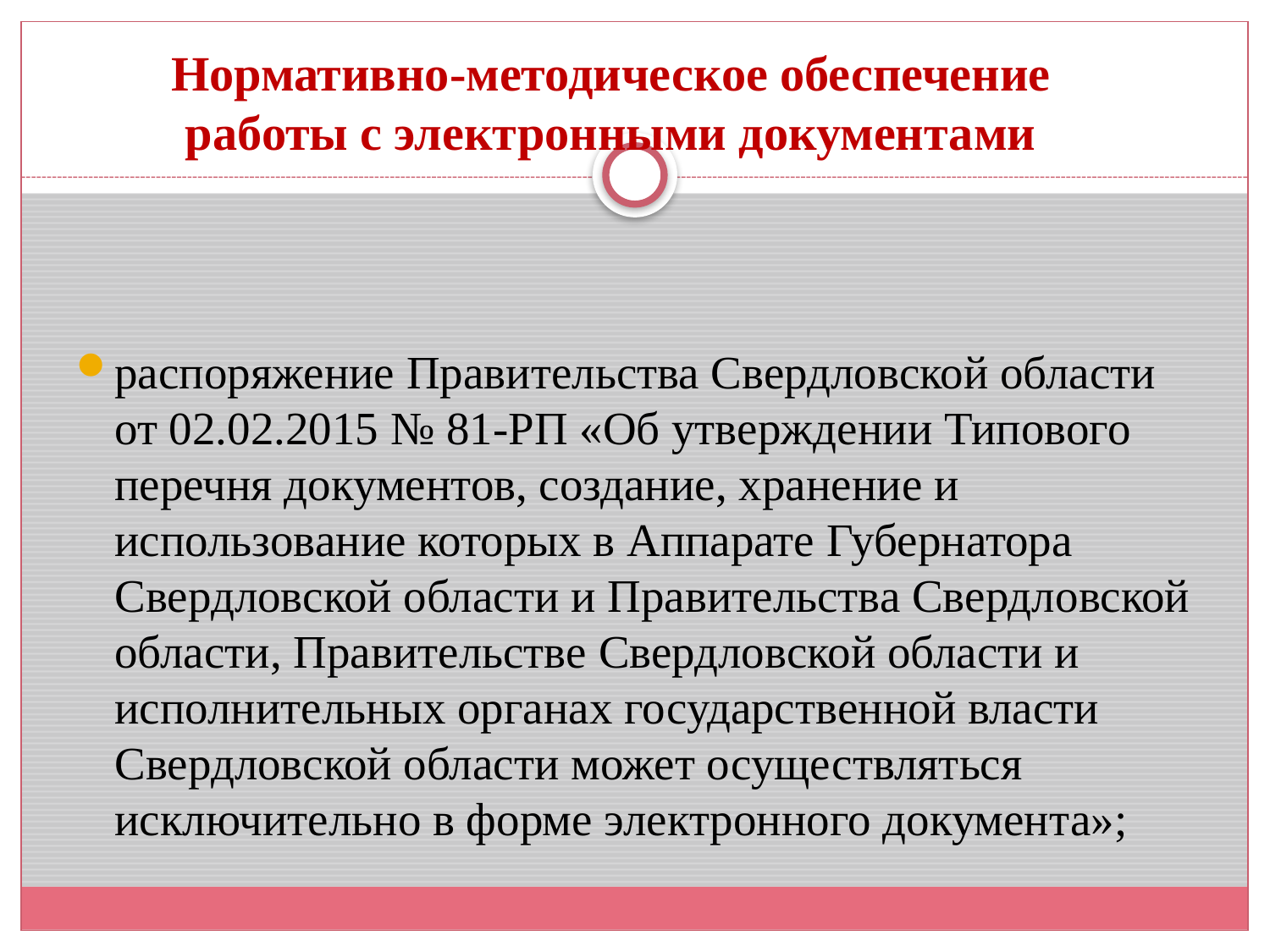

# Нормативно-методическое обеспечение работы с электронными документами

распоряжение Правительства Свердловской области от 02.02.2015 № 81-РП «Об утверждении Типового перечня документов, создание, хранение и использование которых в Аппарате Губернатора Свердловской области и Правительства Свердловской области, Правительстве Свердловской области и исполнительных органах государственной власти Свердловской области может осуществляться исключительно в форме электронного документа»;